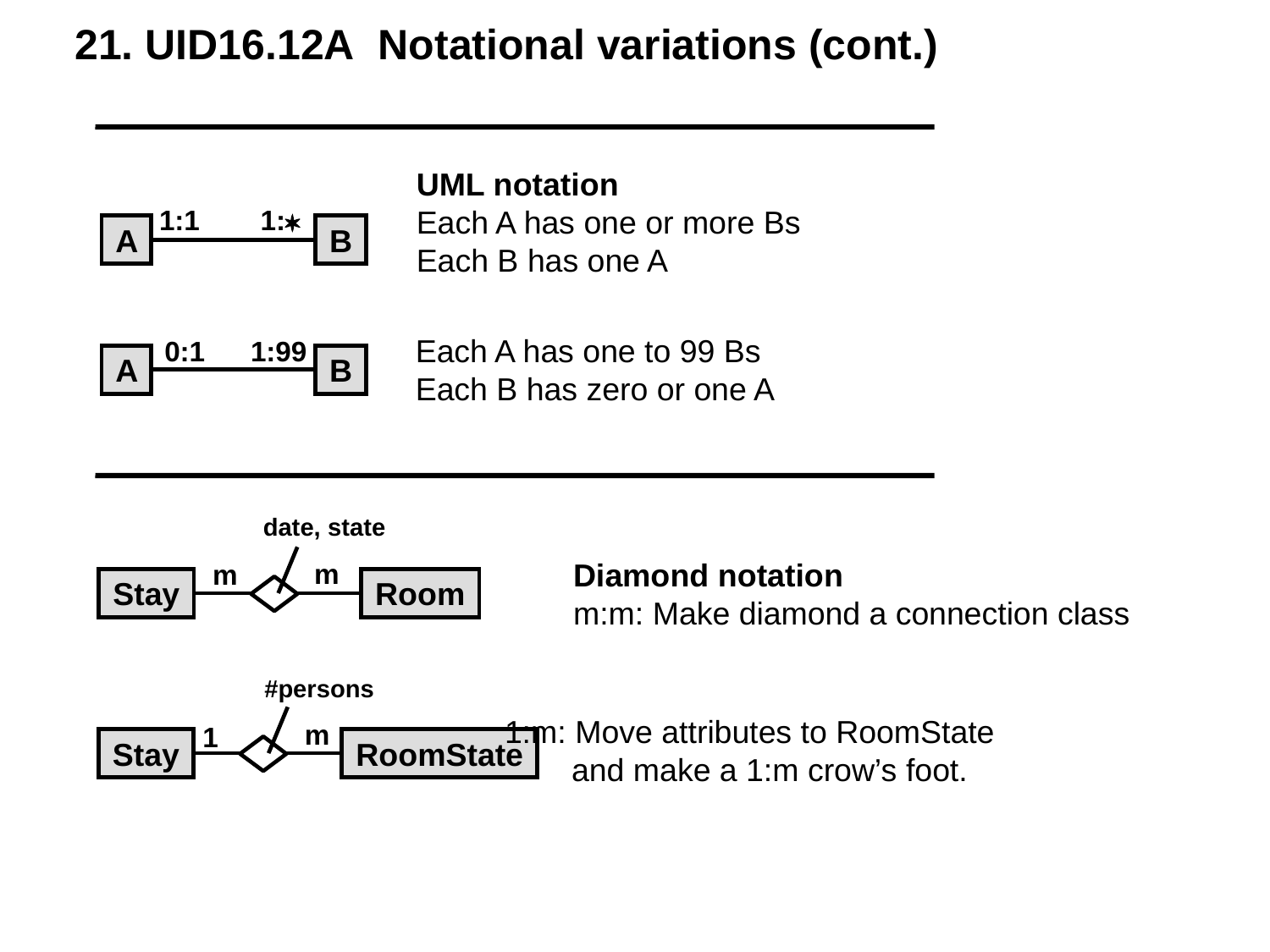

21. UID16.12A  Notational variations (cont.)

UML notation
Each A has one or more Bs
Each B has one A
1:1
1:∗
 A
 B
Each A has one to 99 Bs
Each B has zero or one A
0:1
1:99
 A
 B

date, state

Diamond notation
m:m: Make diamond a connection class
m
m
 Stay
 Room

#persons

1:m: Move attributes to RoomState
and make a 1:m crow’s foot.
m
1
 Stay
 RoomState